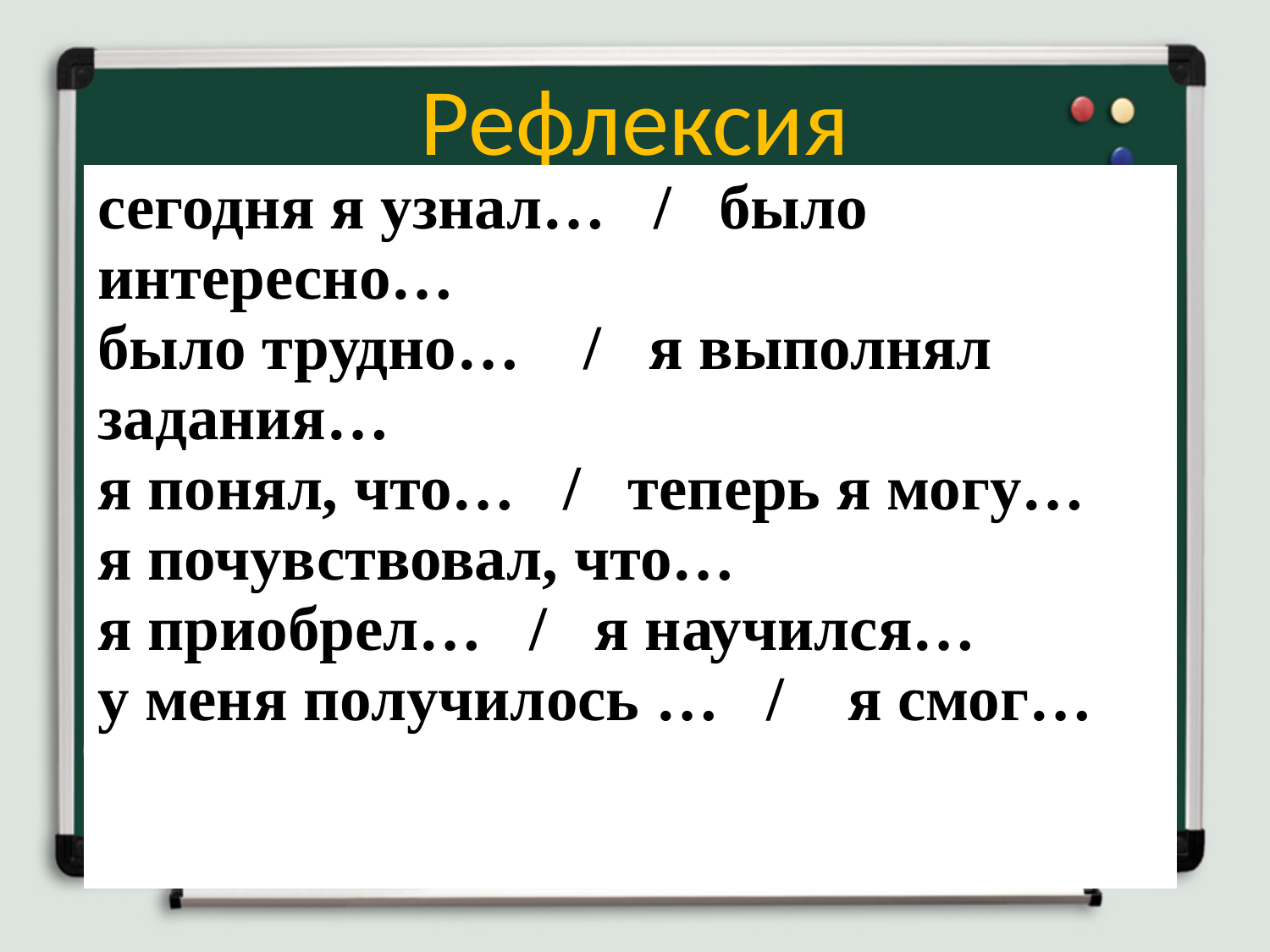

# Рефлексия
| сегодня я узнал… / было интересно… было трудно… / я выполнял задания… я понял, что… / теперь я могу… я почувствовал, что… я приобрел… / я научился… у меня получилось … / я смог… |
| --- |